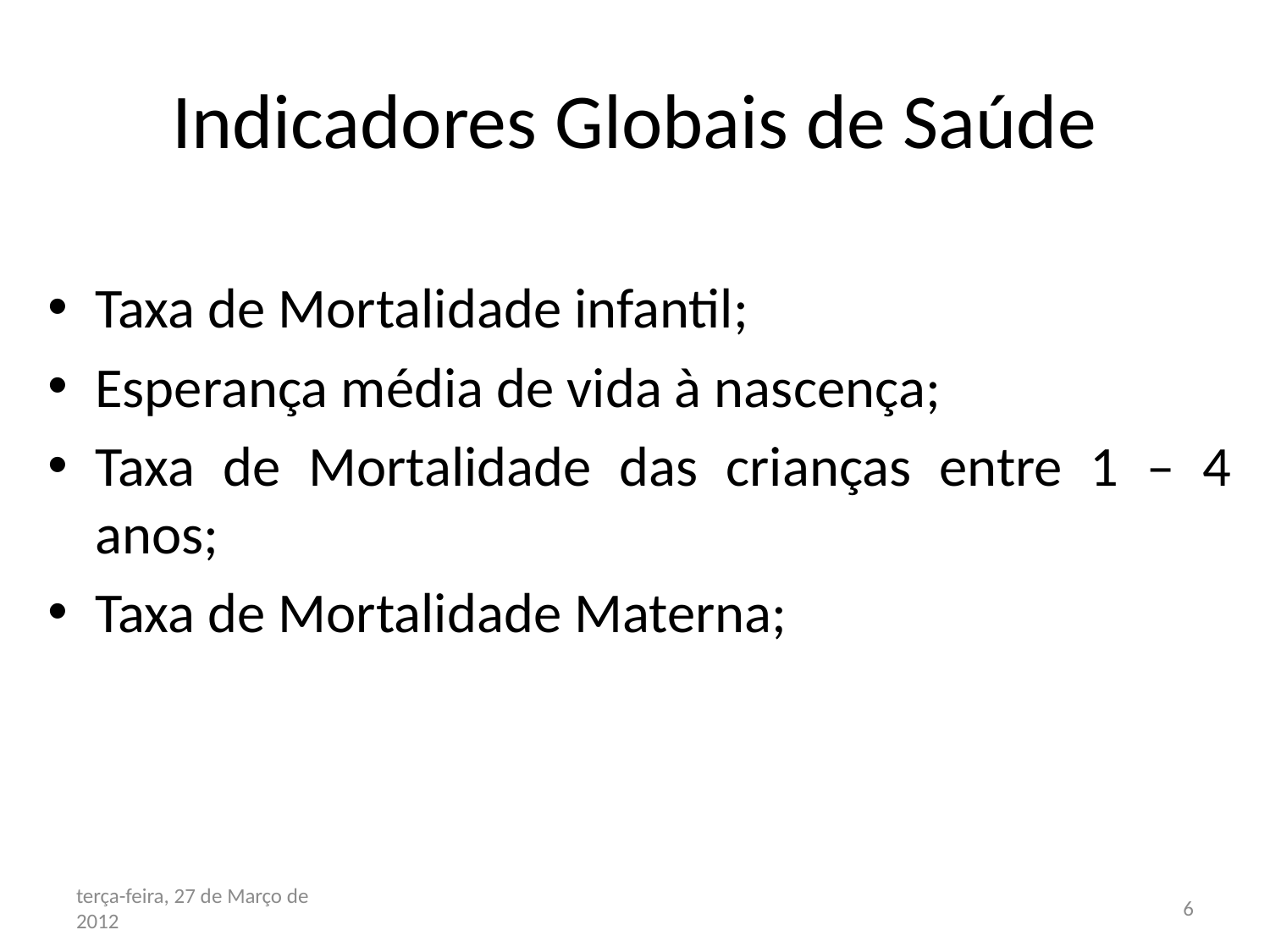

# Indicadores Globais de Saúde

Taxa de Mortalidade infantil;
Esperança média de vida à nascença;
Taxa de Mortalidade das crianças entre 1 – 4 anos;
Taxa de Mortalidade Materna;
terça-feira, 27 de Março de 2012
6